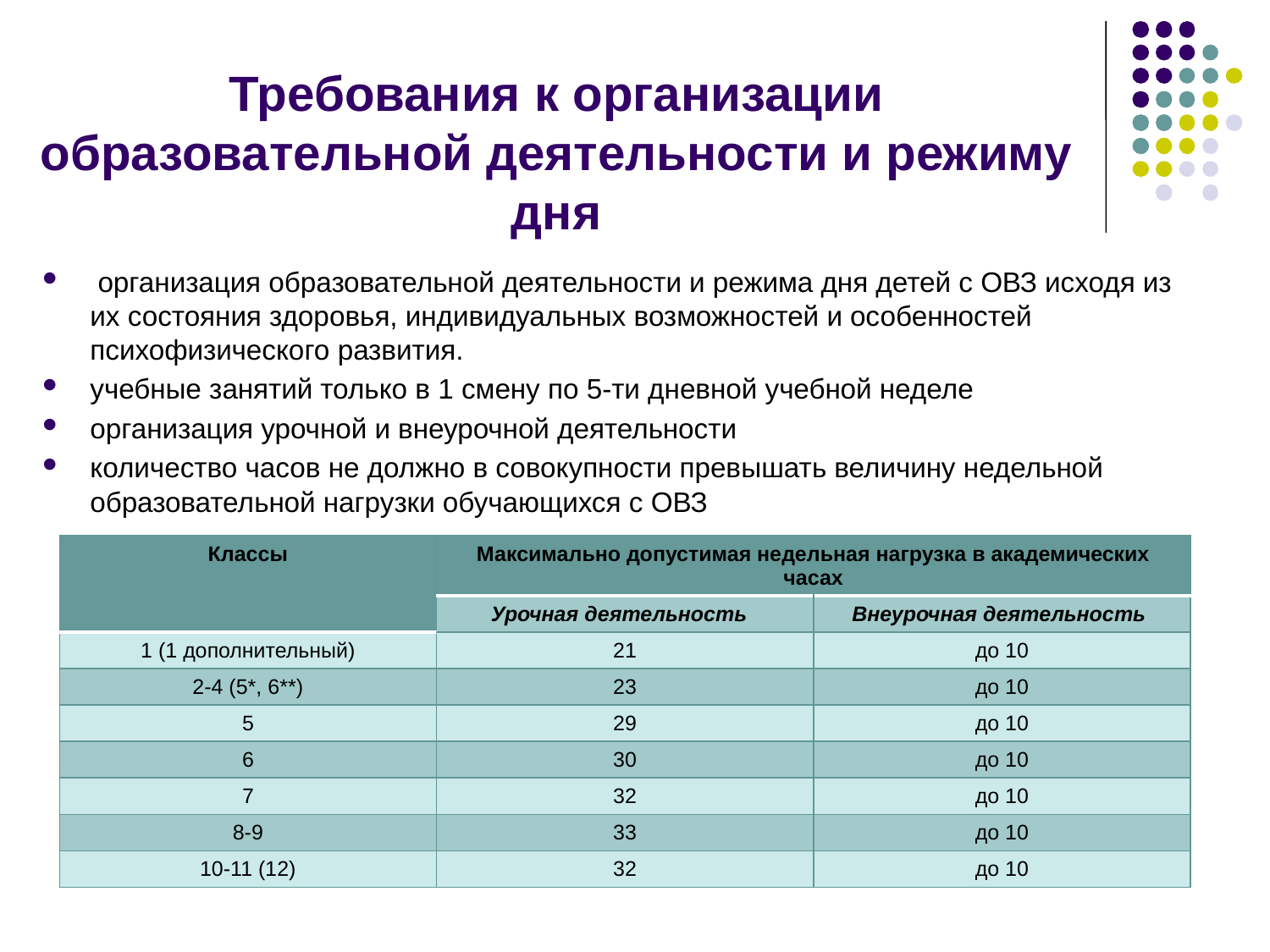

# Требования к организации образовательной деятельности и режиму дня
 организация образовательной деятельности и режима дня детей с ОВЗ исходя из их состояния здоровья, индивидуальных возможностей и особенностей психофизического развития.
учебные занятий только в 1 смену по 5-ти дневной учебной неделе
организация урочной и внеурочной деятельности
количество часов не должно в совокупности превышать величину недельной образовательной нагрузки обучающихся с ОВЗ

| Классы | Максимально допустимая недельная нагрузка в академических часах |  |
| --- | --- | --- |
|  | Урочная деятельность | Внеурочная деятельность |
| 1 (1 дополнительный) | 21 | до 10 |
| 2-4 (5\*, 6\*\*) | 23 | до 10 |
| 5 | 29 | до 10 |
| 6 | 30 | до 10 |
| 7 | 32 | до 10 |
| 8-9 | 33 | до 10 |
| 10-11 (12) | 32 | до 10 |